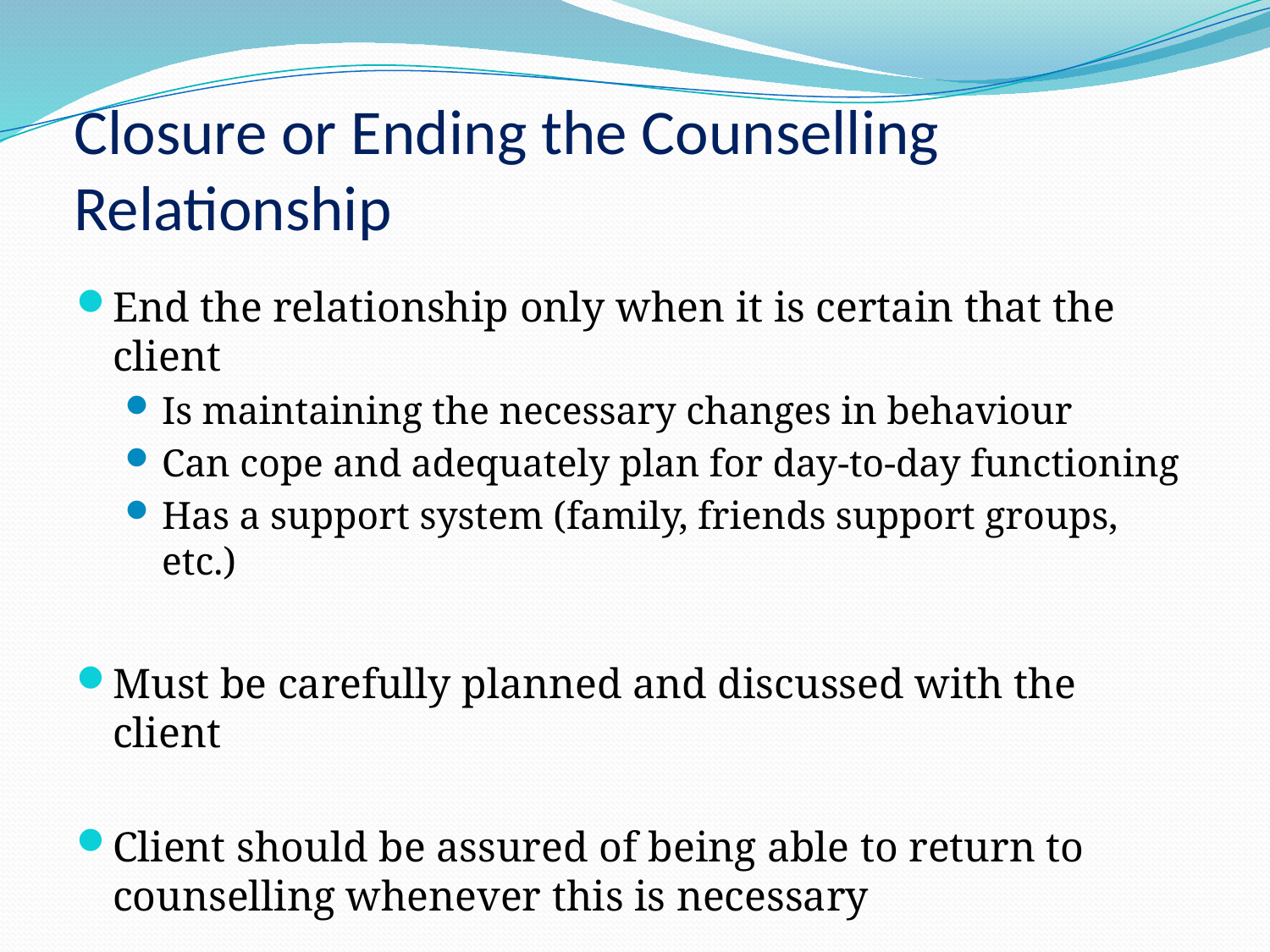

# Closure or Ending the Counselling Relationship
End the relationship only when it is certain that the client
Is maintaining the necessary changes in behaviour
Can cope and adequately plan for day-to-day functioning
Has a support system (family, friends support groups, etc.)

Must be carefully planned and discussed with the client

Client should be assured of being able to return to counselling whenever this is necessary